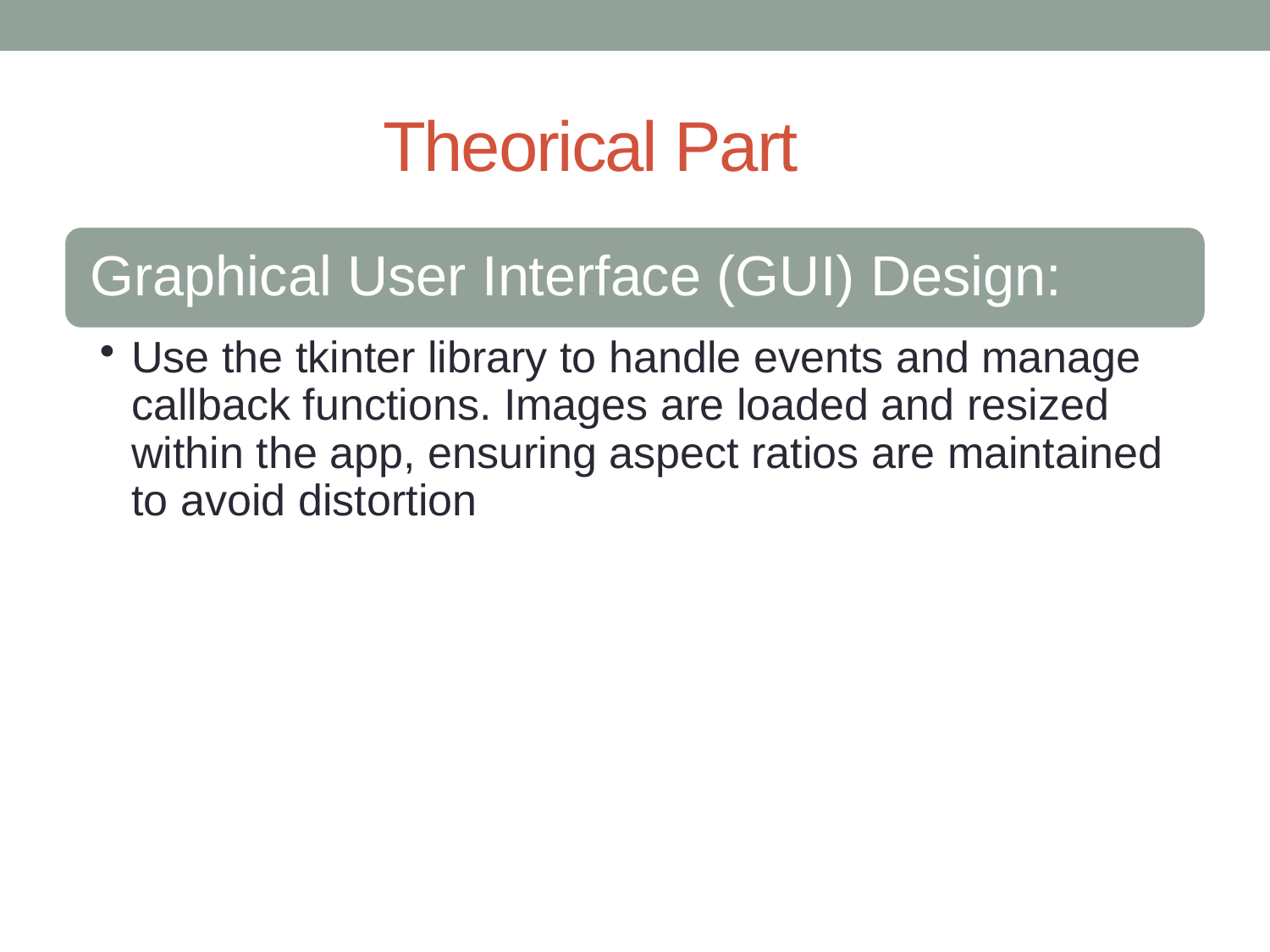

# Theorical Part
Graphical User Interface (GUI) Design:
Use the tkinter library to handle events and manage callback functions. Images are loaded and resized within the app, ensuring aspect ratios are maintained to avoid distortion